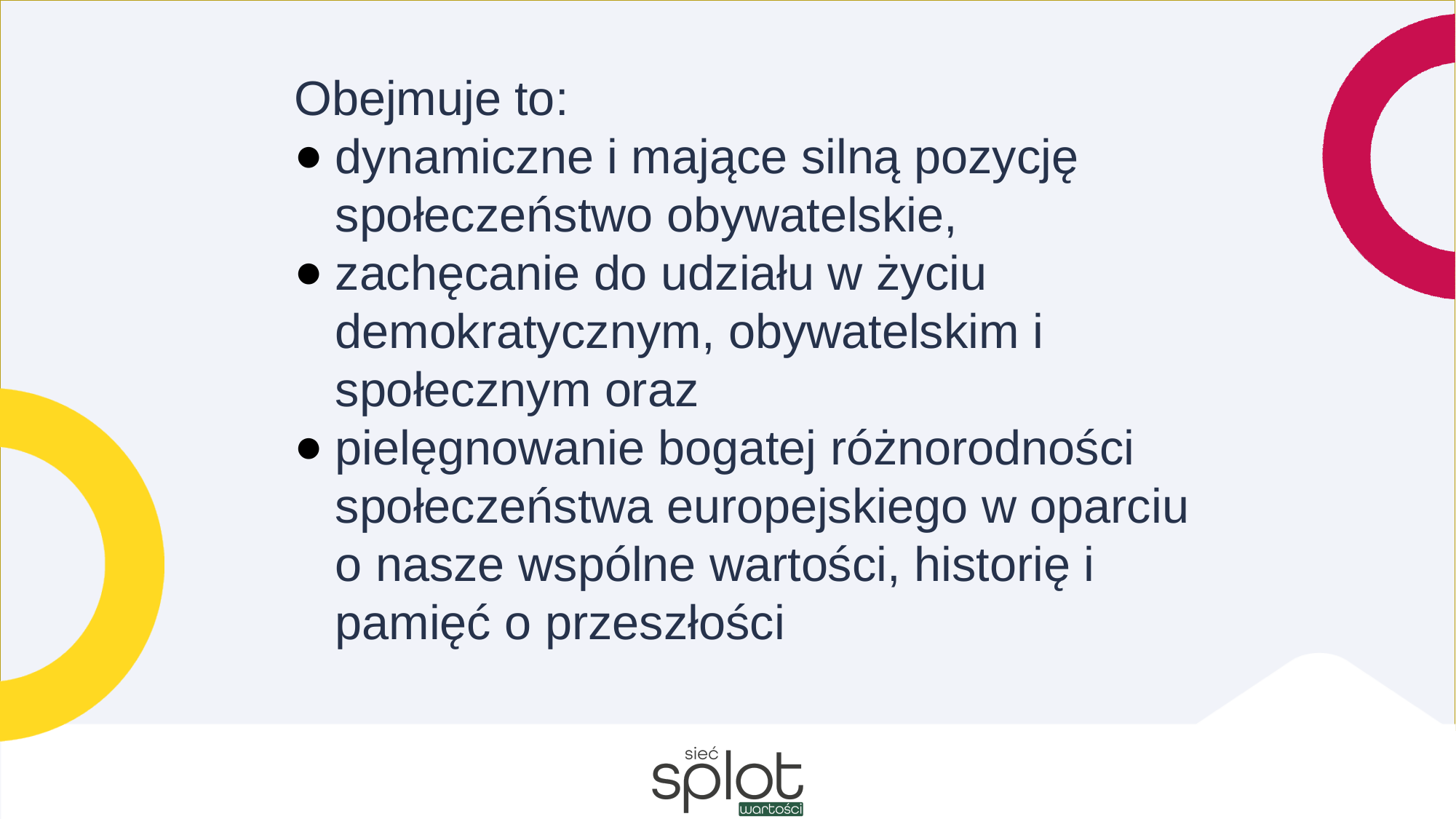

Obejmuje to:
dynamiczne i mające silną pozycję społeczeństwo obywatelskie,
zachęcanie do udziału w życiu demokratycznym, obywatelskim i społecznym oraz
pielęgnowanie bogatej różnorodności społeczeństwa europejskiego w oparciu o nasze wspólne wartości, historię i pamięć o przeszłości